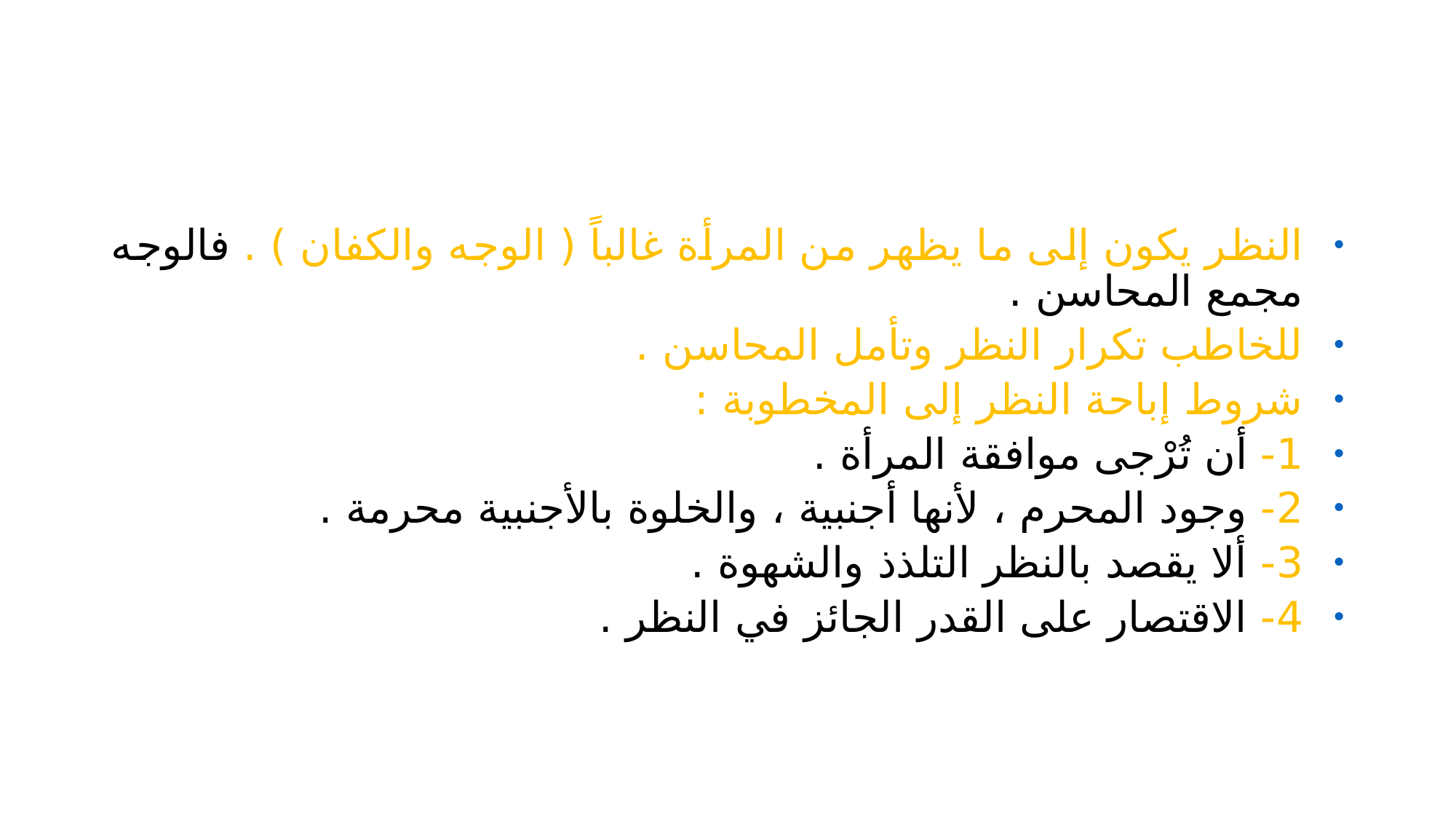

#
النظر يكون إلى ما يظهر من المرأة غالباً ( الوجه والكفان ) . فالوجه مجمع المحاسن .
للخاطب تكرار النظر وتأمل المحاسن .
شروط إباحة النظر إلى المخطوبة :
1- أن تُرْجى موافقة المرأة .
2- وجود المحرم ، لأنها أجنبية ، والخلوة بالأجنبية محرمة .
3- ألا يقصد بالنظر التلذذ والشهوة .
4- الاقتصار على القدر الجائز في النظر .